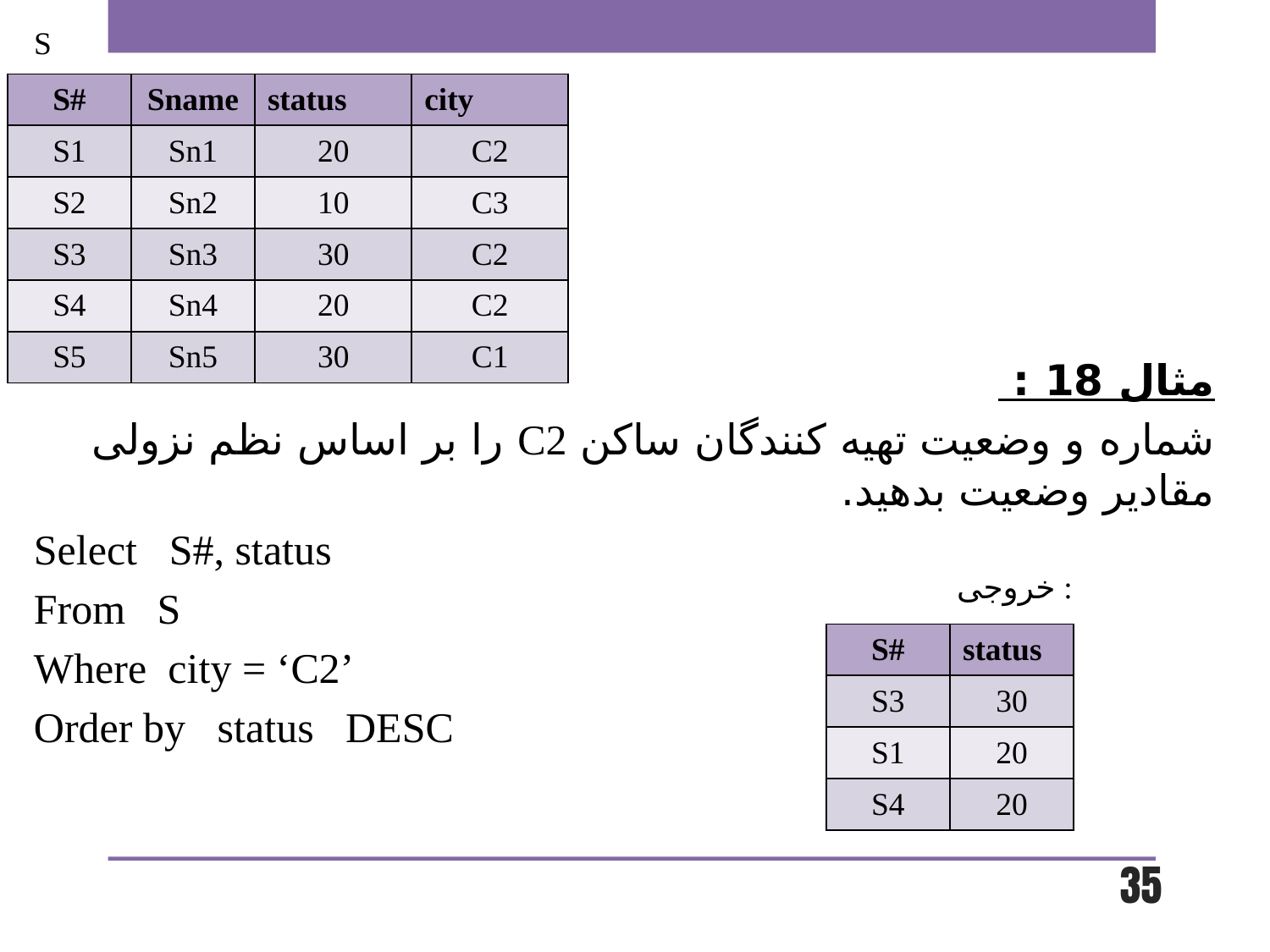

S
| S# | Sname | status | city |
| --- | --- | --- | --- |
| S1 | Sn1 | 20 | C2 |
| S2 | Sn2 | 10 | C3 |
| S3 | Sn3 | 30 | C2 |
| S4 | Sn4 | 20 | C2 |
| S5 | Sn5 | 30 | C1 |
مثال 18 :
شماره و وضعیت تهیه کنندگان ساکن C2 را بر اساس نظم نزولی مقادیر وضعیت بدهید.
Select   S#, status
From   S
Where  city = ‘C2’
Order by   status   DESC

خروجی :
| S# | status |
| --- | --- |
| S3 | 30 |
| S1 | 20 |
| S4 | 20 |
35